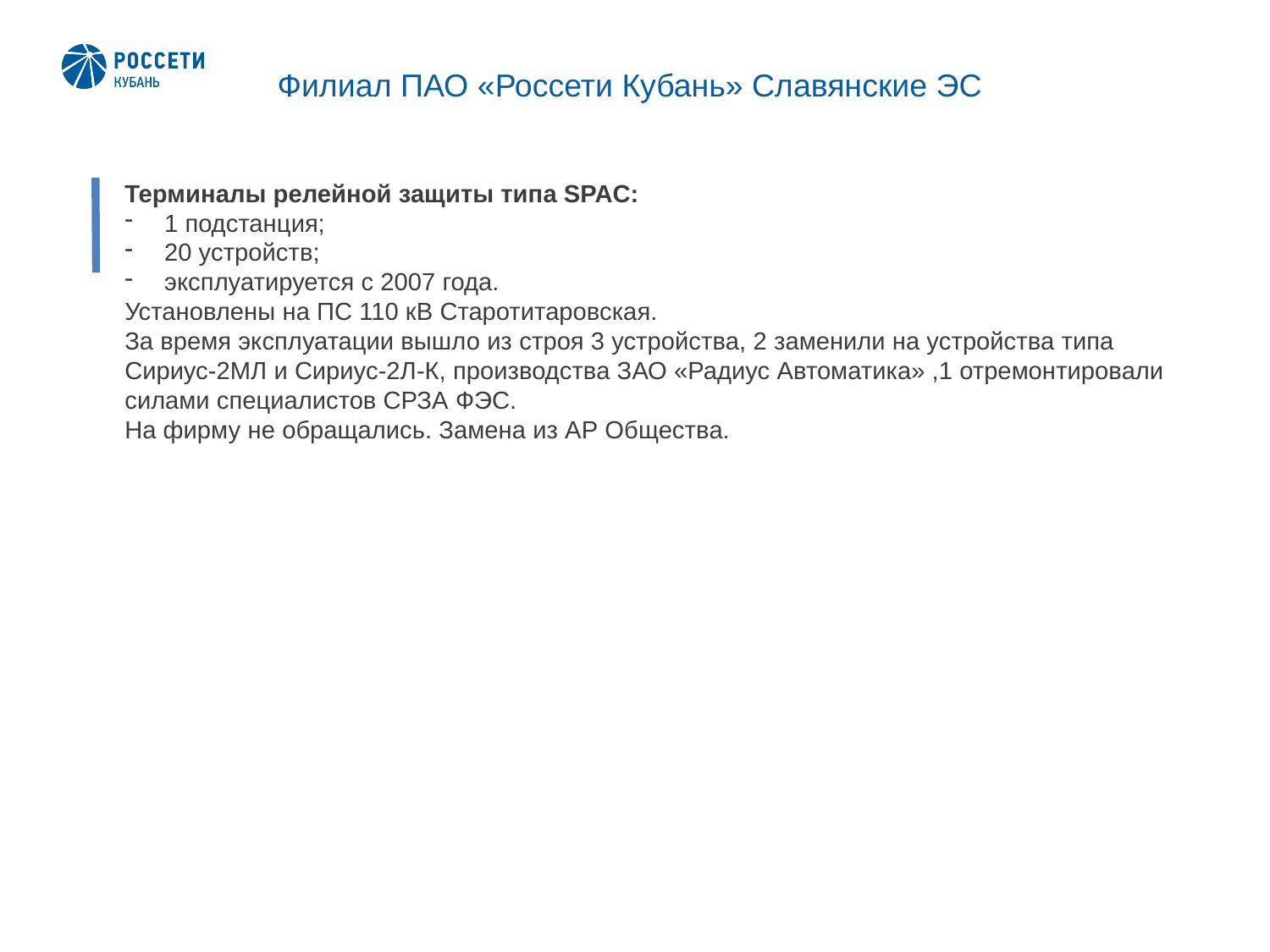

# Филиал ПАО «Россети Кубань» Славянские ЭС

Терминалы релейной защиты типа SPAC:
1 подстанция;
20 устройств;
эксплуатируется с 2007 года.
Установлены на ПС 110 кВ Старотитаровская.
За время эксплуатации вышло из строя 3 устройства, 2 заменили на устройства типа Сириус-2МЛ и Сириус-2Л-К, производства ЗАО «Радиус Автоматика» ,1 отремонтировали силами специалистов СРЗА ФЭС.
На фирму не обращались. Замена из АР Общества.